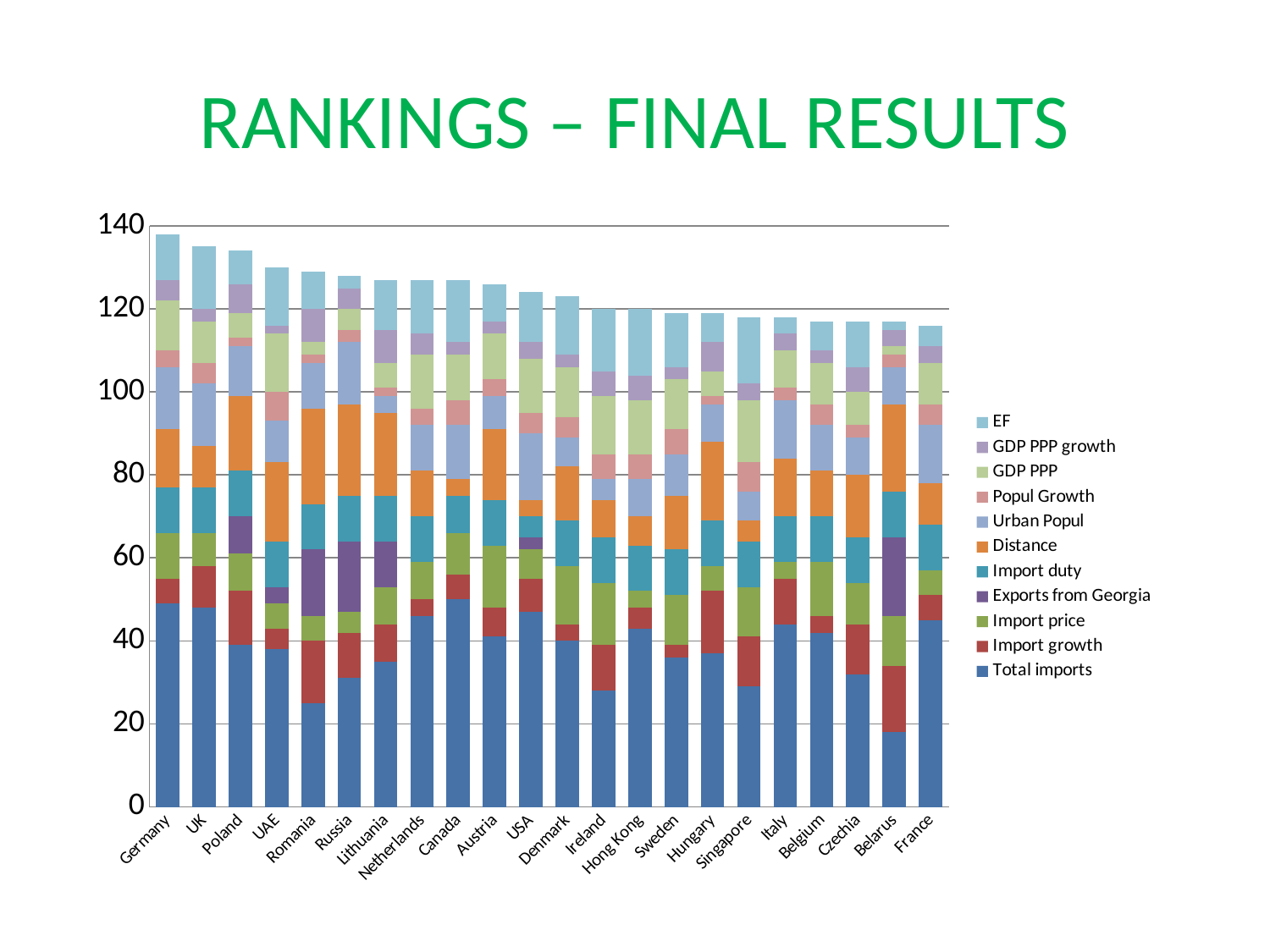

# RANKINGS – FINAL RESULTS

### Chart

| Category | Total imports | Import growth | Import price | Exports from Georgia | Import duty | Distance | Urban Popul | Popul Growth | GDP PPP | GDP PPP growth | EF |
|---|---|---|---|---|---|---|---|---|---|---|---|
| Germany | 49.0 | 6.0 | 11.0 | 0.0 | 11.0 | 14.0 | 15.0 | 4.0 | 12.0 | 5.0 | 11.0 |
| UK | 48.0 | 10.0 | 8.0 | 0.0 | 11.0 | 10.0 | 15.0 | 5.0 | 10.0 | 3.0 | 15.0 |
| Poland | 39.0 | 13.0 | 9.0 | 9.0 | 11.0 | 18.0 | 12.0 | 2.0 | 6.0 | 7.0 | 8.0 |
| UAE | 38.0 | 5.0 | 6.0 | 4.0 | 11.0 | 19.0 | 10.0 | 7.0 | 14.0 | 2.0 | 14.0 |
| Romania | 25.0 | 15.0 | 6.0 | 16.0 | 11.0 | 23.0 | 11.0 | 2.0 | 3.0 | 8.0 | 9.0 |
| Russia | 31.0 | 11.0 | 5.0 | 17.0 | 11.0 | 22.0 | 15.0 | 3.0 | 5.0 | 5.0 | 3.0 |
| Lithuania | 35.0 | 9.0 | 9.0 | 11.0 | 11.0 | 20.0 | 4.0 | 2.0 | 6.0 | 8.0 | 12.0 |
| Netherlands | 46.0 | 4.0 | 9.0 | 0.0 | 11.0 | 11.0 | 11.0 | 4.0 | 13.0 | 5.0 | 13.0 |
| Canada | 50.0 | 6.0 | 10.0 | 0.0 | 9.0 | 4.0 | 13.0 | 6.0 | 11.0 | 3.0 | 15.0 |
| Austria | 41.0 | 7.0 | 15.0 | 0.0 | 11.0 | 17.0 | 8.0 | 4.0 | 11.0 | 3.0 | 9.0 |
| USA | 47.0 | 8.0 | 7.0 | 3.0 | 5.0 | 4.0 | 16.0 | 5.0 | 13.0 | 4.0 | 12.0 |
| Denmark | 40.0 | 4.0 | 14.0 | 0.0 | 11.0 | 13.0 | 7.0 | 5.0 | 12.0 | 3.0 | 14.0 |
| Ireland | 28.0 | 11.0 | 15.0 | 0.0 | 11.0 | 9.0 | 5.0 | 6.0 | 14.0 | 6.0 | 15.0 |
| Hong Kong | 43.0 | 5.0 | 4.0 | 0.0 | 11.0 | 7.0 | 9.0 | 6.0 | 13.0 | 6.0 | 16.0 |
| Sweden | 36.0 | 3.0 | 12.0 | 0.0 | 11.0 | 13.0 | 10.0 | 6.0 | 12.0 | 3.0 | 13.0 |
| Hungary | 37.0 | 15.0 | 6.0 | 0.0 | 11.0 | 19.0 | 9.0 | 2.0 | 6.0 | 7.0 | 7.0 |
| Singapore | 29.0 | 12.0 | 12.0 | 0.0 | 11.0 | 5.0 | 7.0 | 7.0 | 15.0 | 4.0 | 16.0 |
| Italy | 44.0 | 11.0 | 4.0 | 0.0 | 11.0 | 14.0 | 14.0 | 3.0 | 9.0 | 4.0 | 4.0 |
| Belgium | 42.0 | 4.0 | 13.0 | 0.0 | 11.0 | 11.0 | 11.0 | 5.0 | 10.0 | 3.0 | 7.0 |
| Czechia | 32.0 | 12.0 | 10.0 | 0.0 | 11.0 | 15.0 | 9.0 | 3.0 | 8.0 | 6.0 | 11.0 |
| Belarus | 18.0 | 16.0 | 12.0 | 19.0 | 11.0 | 21.0 | 9.0 | 3.0 | 2.0 | 4.0 | 2.0 |
| France | 45.0 | 6.0 | 6.0 | 0.0 | 11.0 | 10.0 | 14.0 | 5.0 | 10.0 | 4.0 | 5.0 |